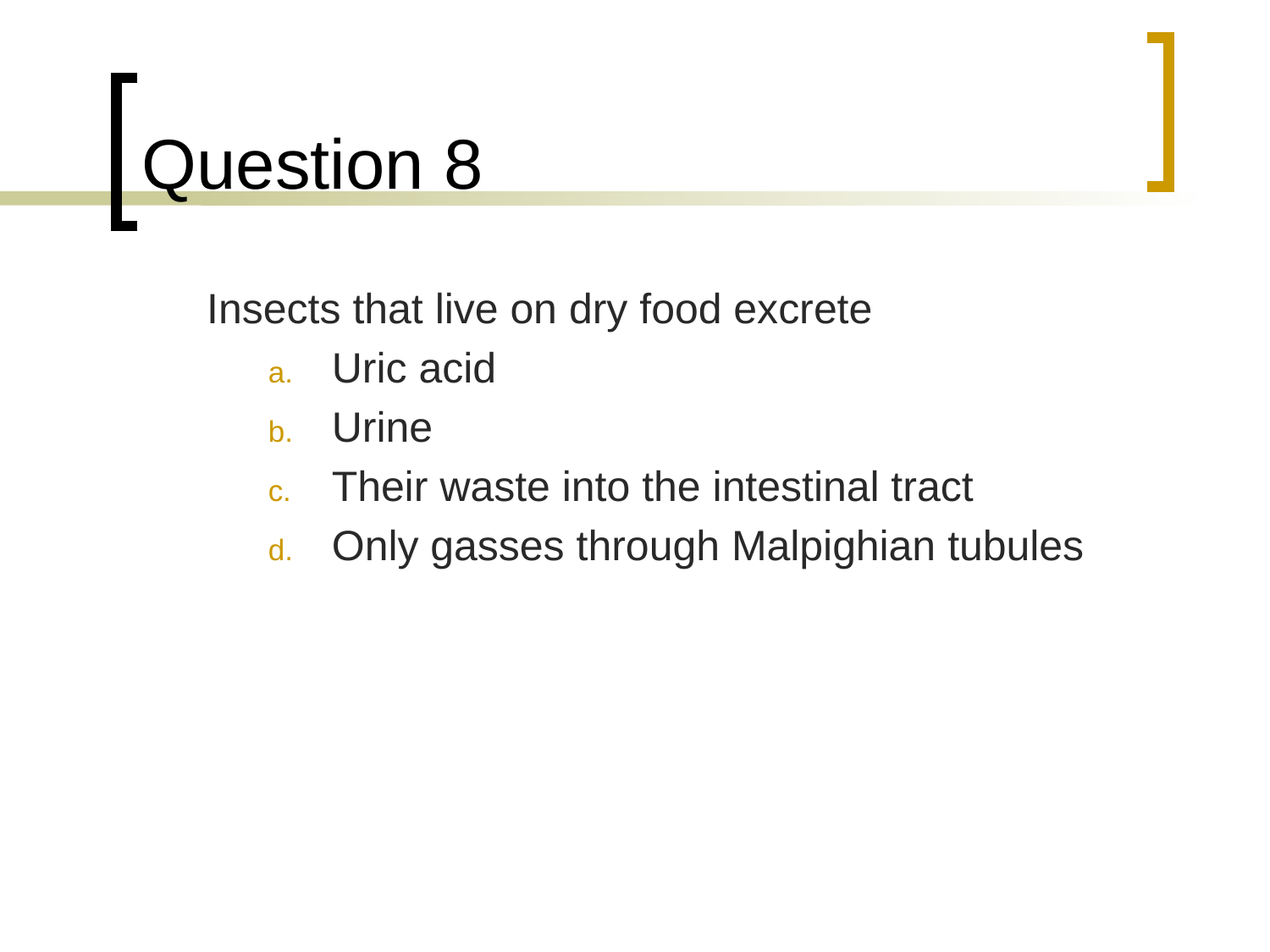

# Question 8
	Insects that live on dry food excrete
Uric acid
Urine
Their waste into the intestinal tract
Only gasses through Malpighian tubules